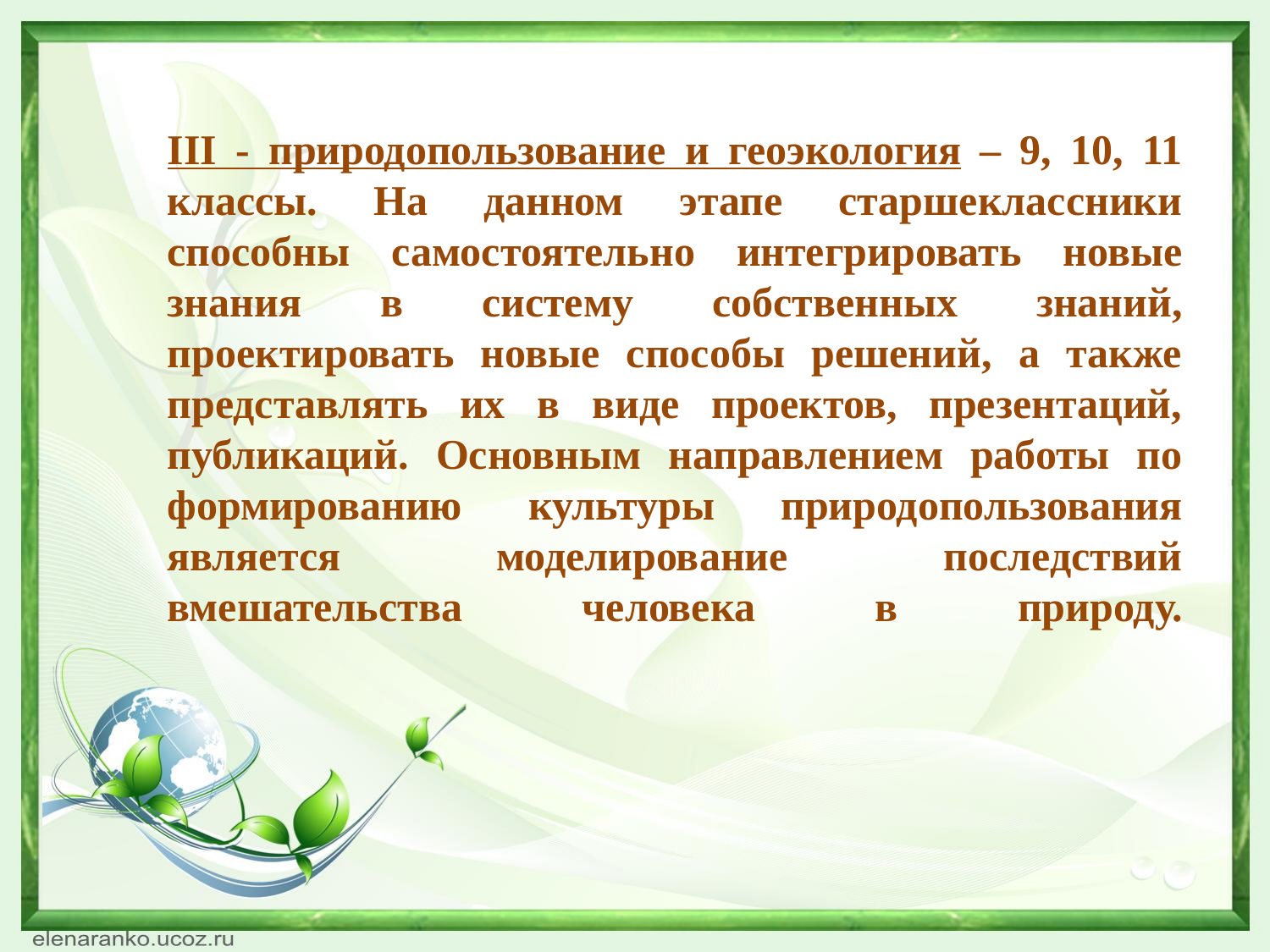

III - природопользование и геоэкология – 9, 10, 11 классы. На данном этапе старшеклассники способны самостоятельно интегрировать новые знания в систему собственных знаний, проектировать новые способы решений, а также представлять их в виде проектов, презентаций, публикаций. Основным направлением работы по формированию культуры природопользования является моделирование последствий вмешательства человека в природу.